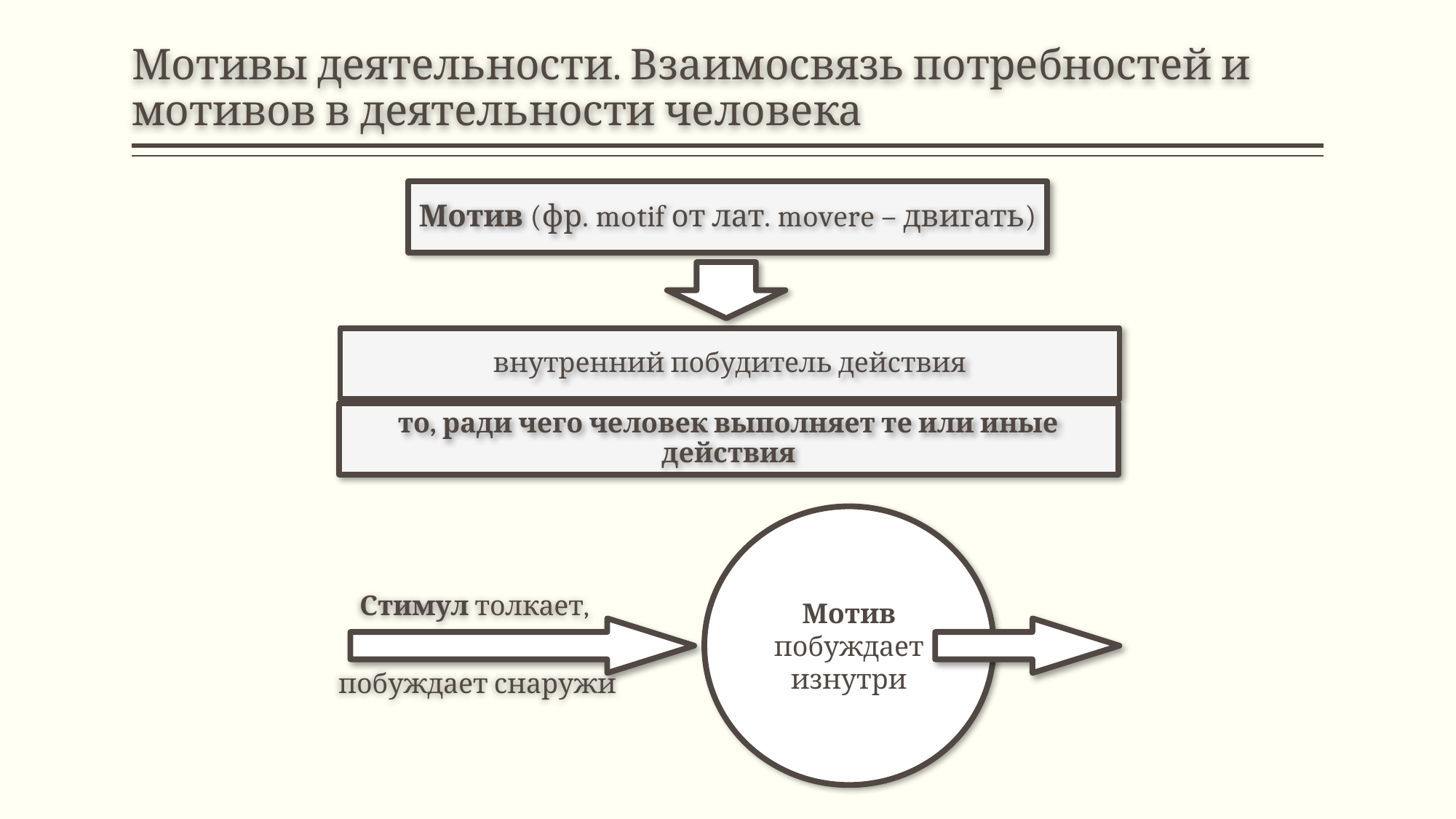

# Мотивы деятельности. Взаимосвязь потребностей и мотивов в деятельности человека

Мотив (фр. motif от лат. movere – двигать)

внутренний побудитель действия

то, ради чего человек выполняет те или иные действия
Мотив побуждает изнутри
Стимул толкает,

побуждает снаружи